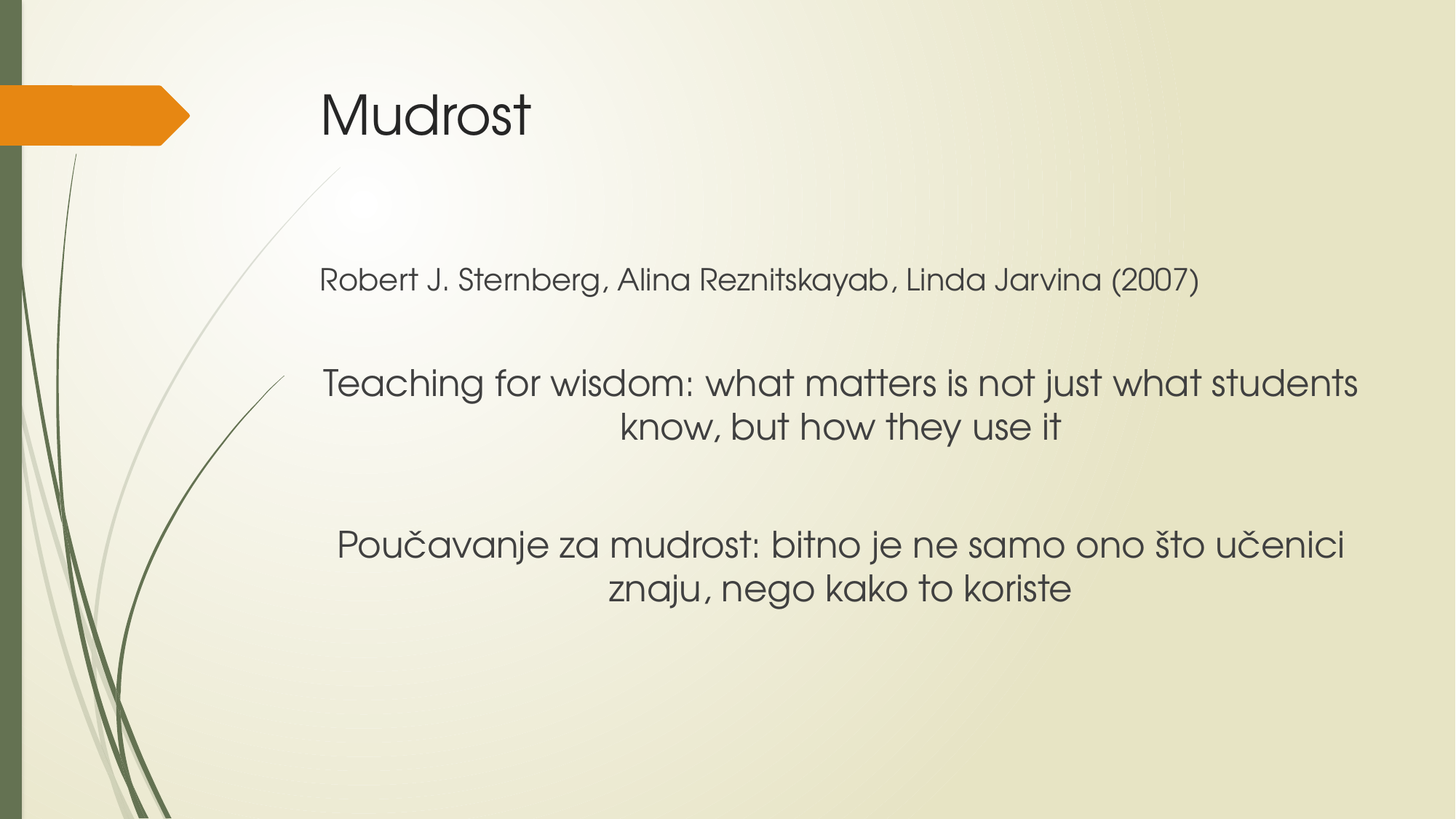

# Mudrost
Robert J. Sternberg, Alina Reznitskayab, Linda Jarvina (2007)

Teaching for wisdom: what matters is not just what students know, but how they use it

Poučavanje za mudrost: bitno je ne samo ono što učenici znaju, nego kako to koriste